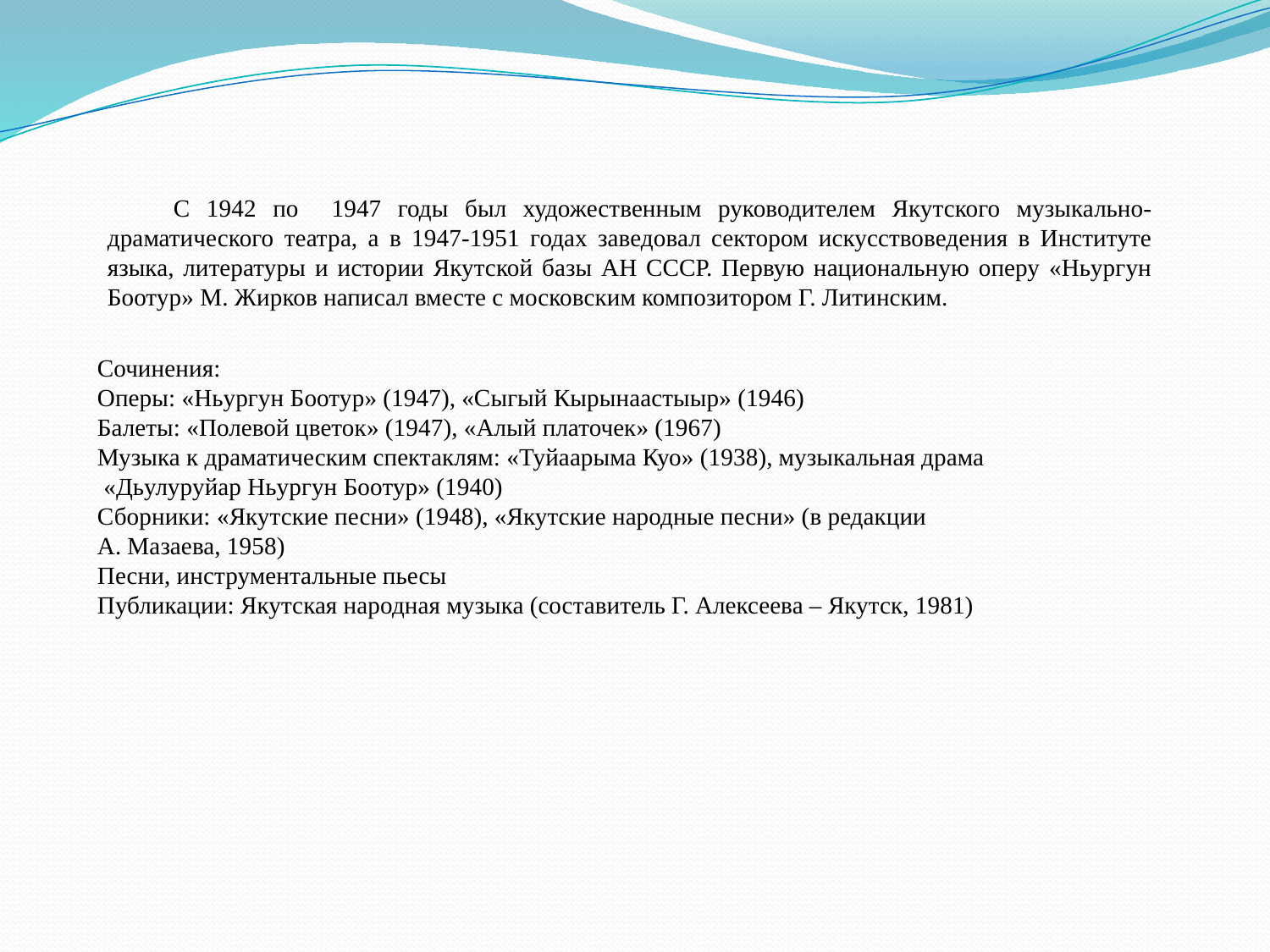

С 1942 по  1947 годы был художественным руководителем Якутского музыкально-драматического театра, а в 1947-1951 годах заведовал сектором искусствоведения в Институте языка, литературы и истории Якутской базы АН СССР. Первую национальную оперу «Ньургун Боотур» М. Жирков написал вместе с московским композитором Г. Литинским.

Сочинения:
Оперы: «Ньургун Боотур» (1947), «Сыгый Кырынаастыыр» (1946)
Балеты: «Полевой цветок» (1947), «Алый платочек» (1967)
Музыка к драматическим спектаклям: «Туйаарыма Куо» (1938), музыкальная драма
 «Дьулуруйар Ньургун Боотур» (1940)
Сборники: «Якутские песни» (1948), «Якутские народные песни» (в редакции
А. Мазаева, 1958)
Песни, инструментальные пьесы
Публикации: Якутская народная музыка (составитель Г. Алексеева – Якутск, 1981)